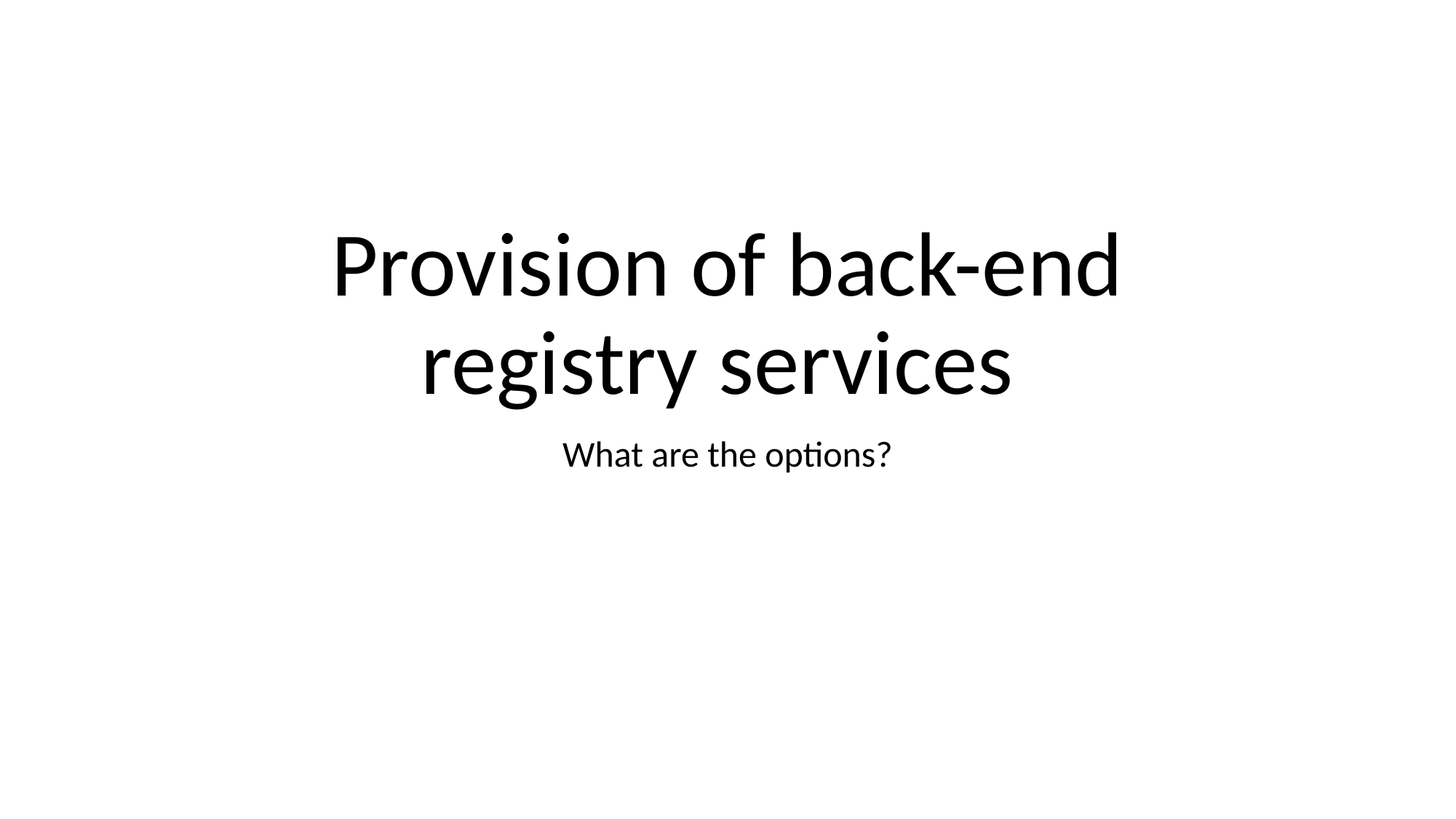

# Provision of back-end registry services
What are the options?